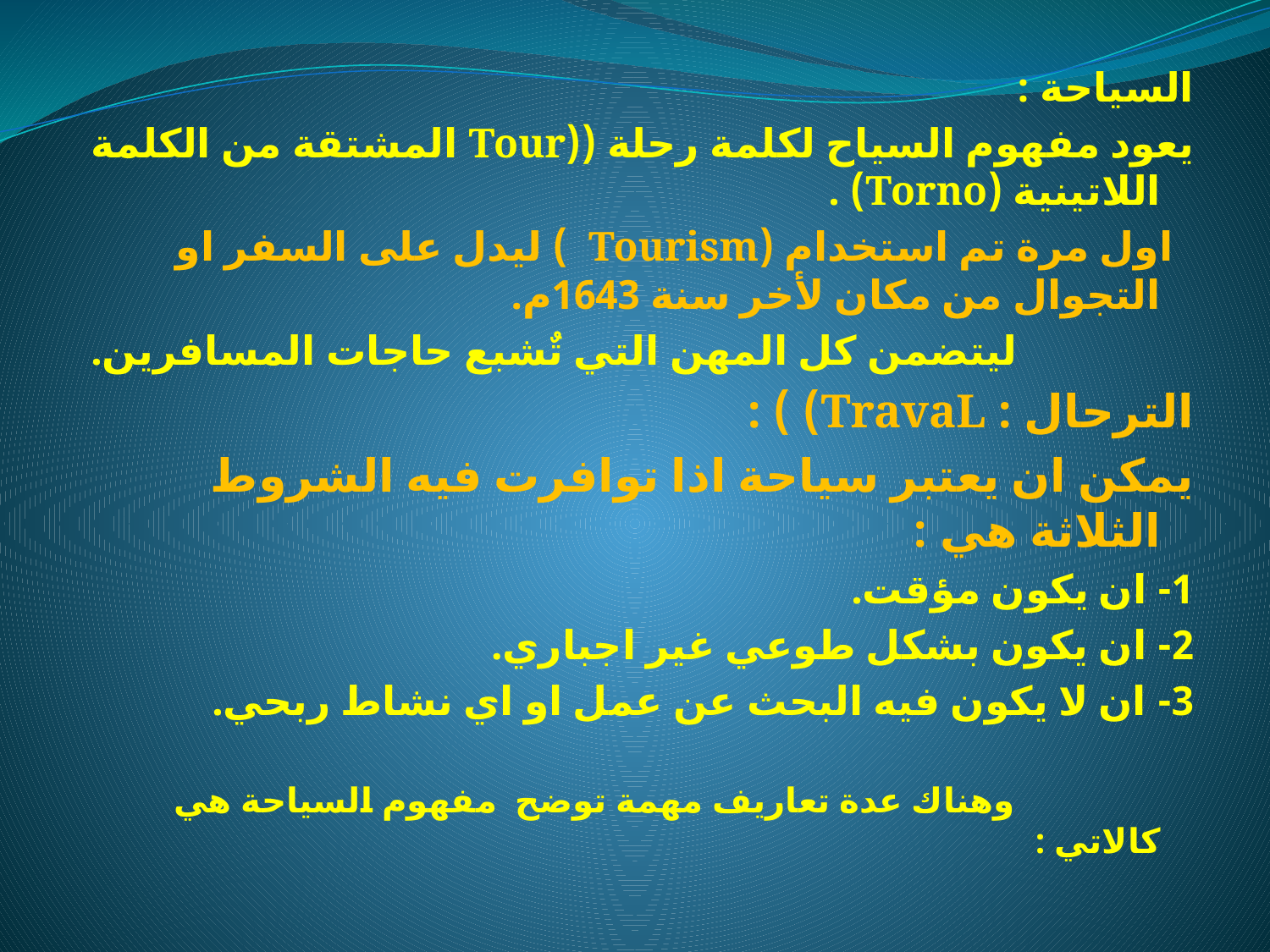

السياحة :
يعود مفهوم السياح لكلمة رحلة ((Tour المشتقة من الكلمة اللاتينية (Torno) .
  اول مرة تم استخدام (Tourism  ) ليدل على السفر او التجوال من مكان لأخر سنة 1643م.
                 ليتضمن كل المهن التي تٌشبع حاجات المسافرين.
الترحال : TravaL) ) :
يمكن ان يعتبر سياحة اذا توافرت فيه الشروط الثلاثة هي :
1- ان يكون مؤقت.
2- ان يكون بشكل طوعي غير اجباري.
3- ان لا يكون فيه البحث عن عمل او اي نشاط ربحي.

                    وهناك عدة تعاريف مهمة توضح  مفهوم السياحة هي كالاتي :